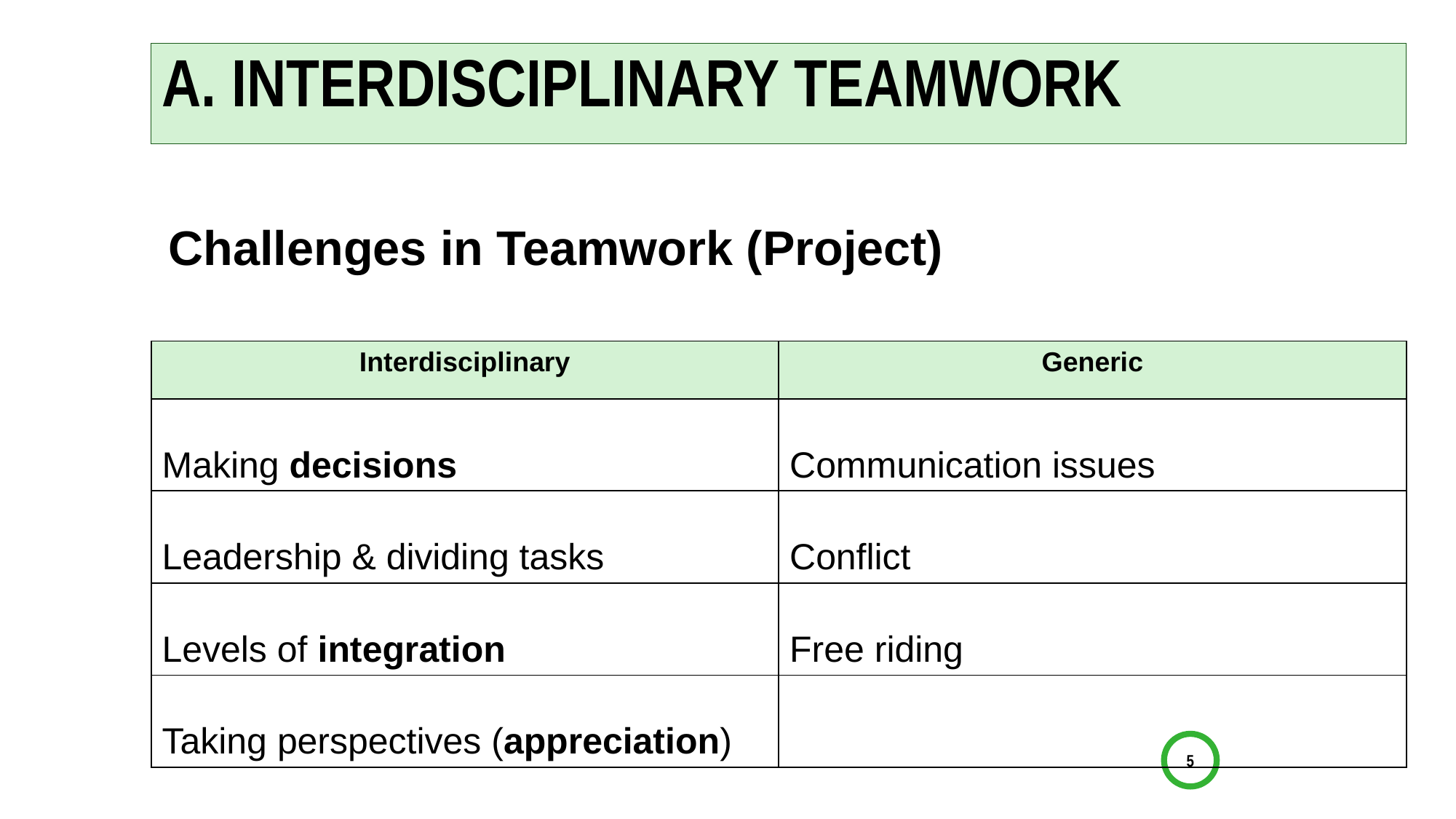

# A. Interdisciplinary teamwork
Challenges in Teamwork (Project)

| Interdisciplinary | Generic |
| --- | --- |
| Making decisions | Communication issues |
| Leadership & dividing tasks | Conflict |
| Levels of integration | Free riding |
| Taking perspectives (appreciation) |  |
5